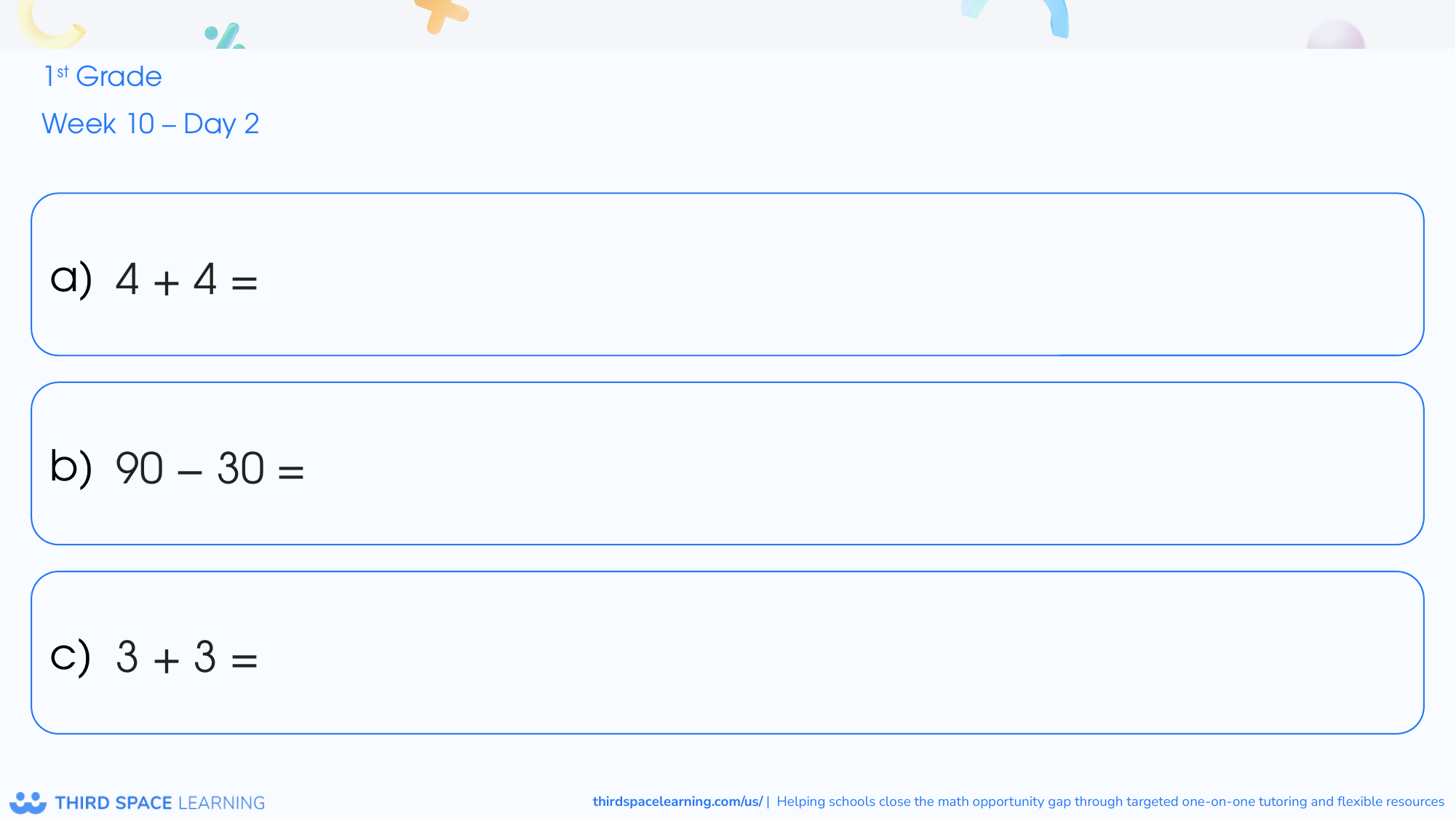

1st Grade
Week 10 – Day 2
4 + 4 =
90 − 30 =
3 + 3 =